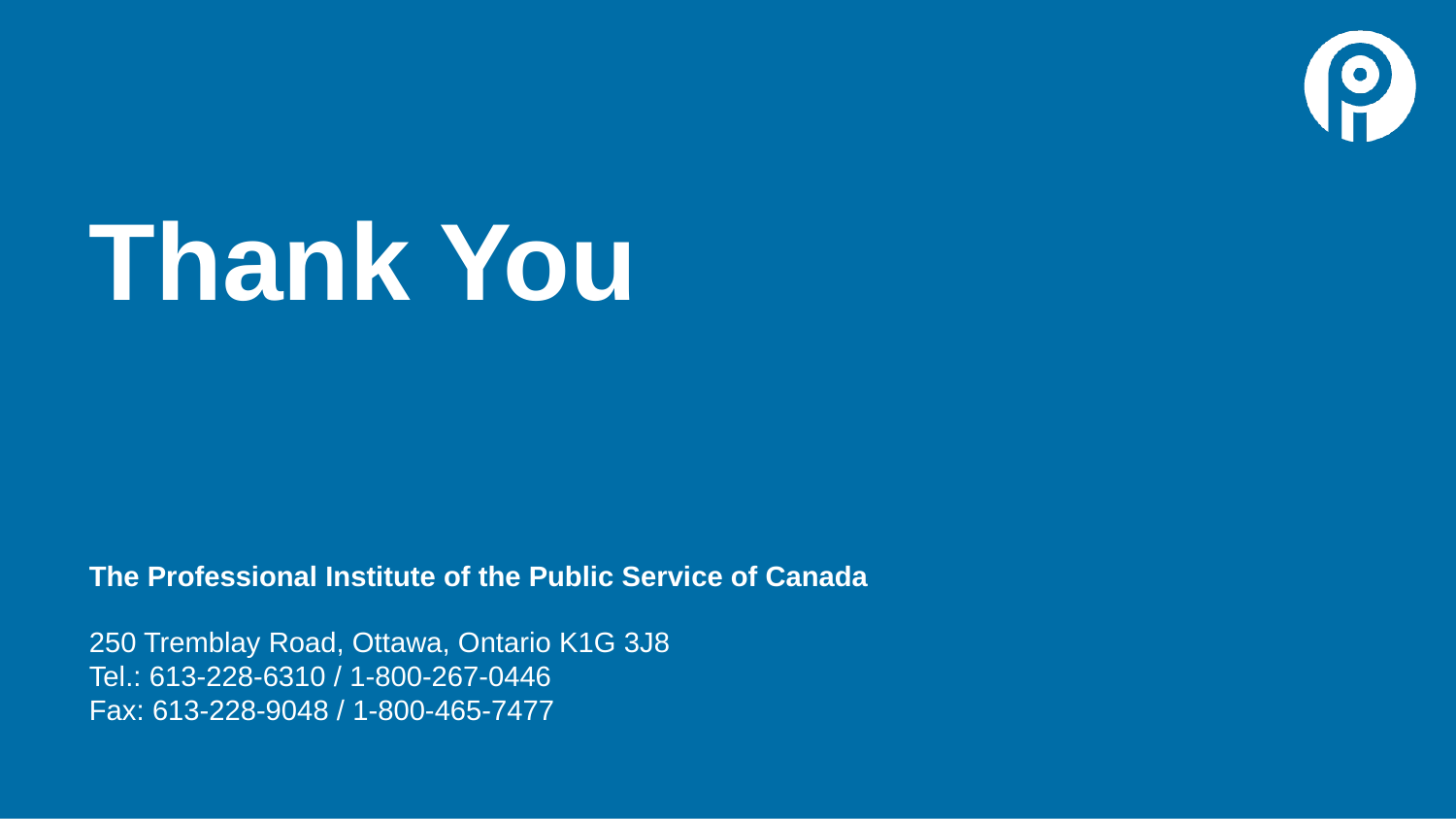

Thank You
The Professional Institute of the Public Service of Canada
250 Tremblay Road, Ottawa, Ontario K1G 3J8
Tel.: 613-228-6310 / 1-800-267-0446
Fax: 613-228-9048 / 1-800-465-7477